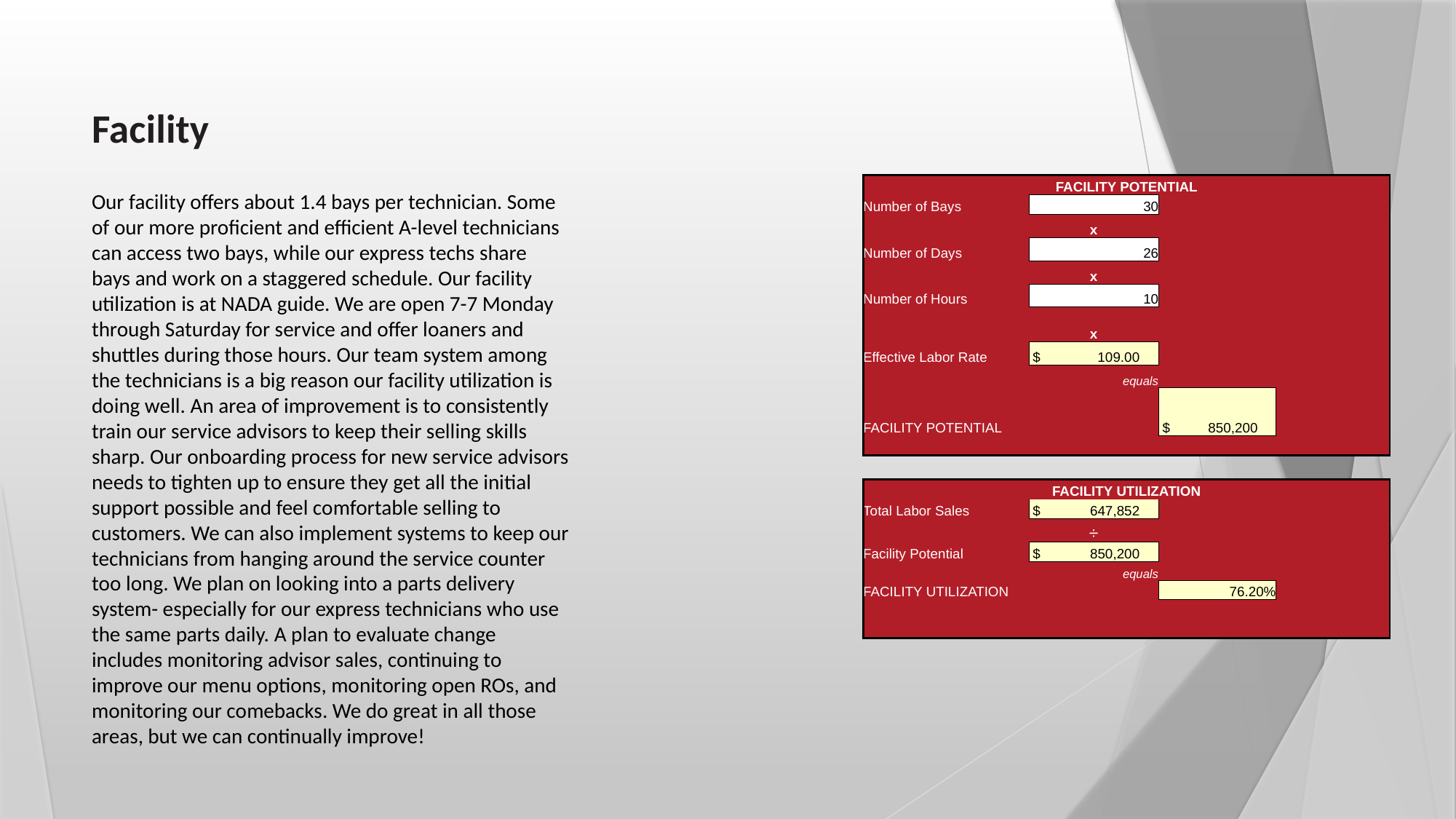

# Facility
| FACILITY POTENTIAL |  |  |  |  |  |
| --- | --- | --- | --- | --- | --- |
| Number of Bays | 30 |  |  |  |  |
|  | x |  |  |  |  |
| Number of Days | 26 |  |  |  |  |
|  | x |  |  |  |  |
| Number of Hours | 10 |  |  |  |  |
|  | x |  |  |  |  |
| Effective Labor Rate | $ 109.00 |  |  |  |  |
|  | equals |  |  |  |  |
| FACILITY POTENTIAL |  | $ 850,200 |  |  |  |
|  |  |  |  |  |  |
|  |  |  |  |  |  |
| FACILITY UTILIZATION |  |  |  |  |  |
| Total Labor Sales | $ 647,852 |  |  |  |  |
|  | ÷ |  |  |  |  |
| Facility Potential | $ 850,200 |  |  |  |  |
|  | equals |  |  |  |  |
| FACILITY UTILIZATION |  | 76.20% |  |  |  |
|  |  |  |  |  |  |
|  |  |  |  |  |  |
Our facility offers about 1.4 bays per technician. Some of our more proficient and efficient A-level technicians can access two bays, while our express techs share bays and work on a staggered schedule. Our facility utilization is at NADA guide. We are open 7-7 Monday through Saturday for service and offer loaners and shuttles during those hours. Our team system among the technicians is a big reason our facility utilization is doing well. An area of improvement is to consistently train our service advisors to keep their selling skills sharp. Our onboarding process for new service advisors needs to tighten up to ensure they get all the initial support possible and feel comfortable selling to customers. We can also implement systems to keep our technicians from hanging around the service counter too long. We plan on looking into a parts delivery system- especially for our express technicians who use the same parts daily. A plan to evaluate change includes monitoring advisor sales, continuing to improve our menu options, monitoring open ROs, and monitoring our comebacks. We do great in all those areas, but we can continually improve!